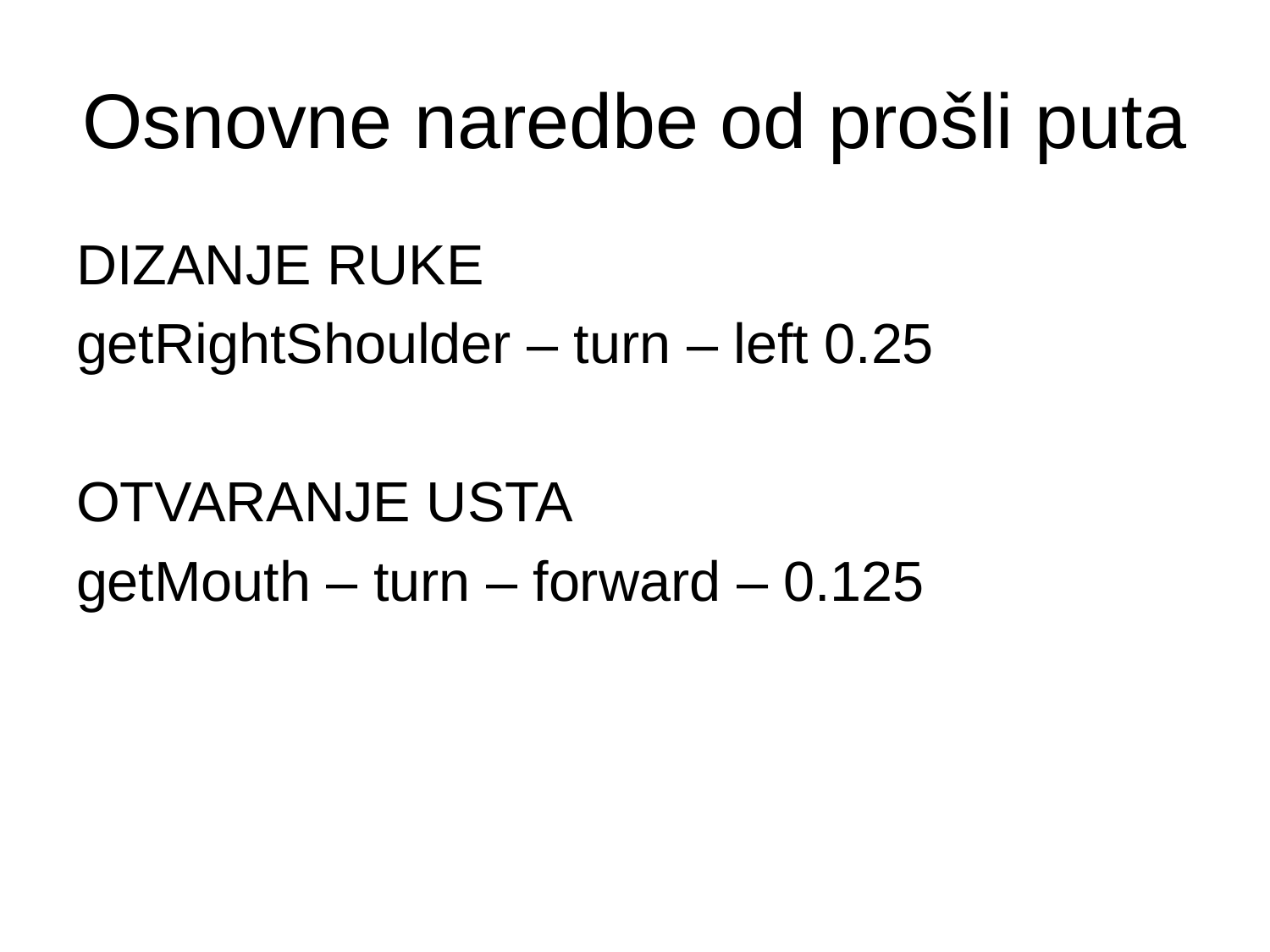

# Osnovne naredbe od prošli puta
DIZANJE RUKE
getRightShoulder – turn – left 0.25

OTVARANJE USTA
getMouth – turn – forward – 0.125